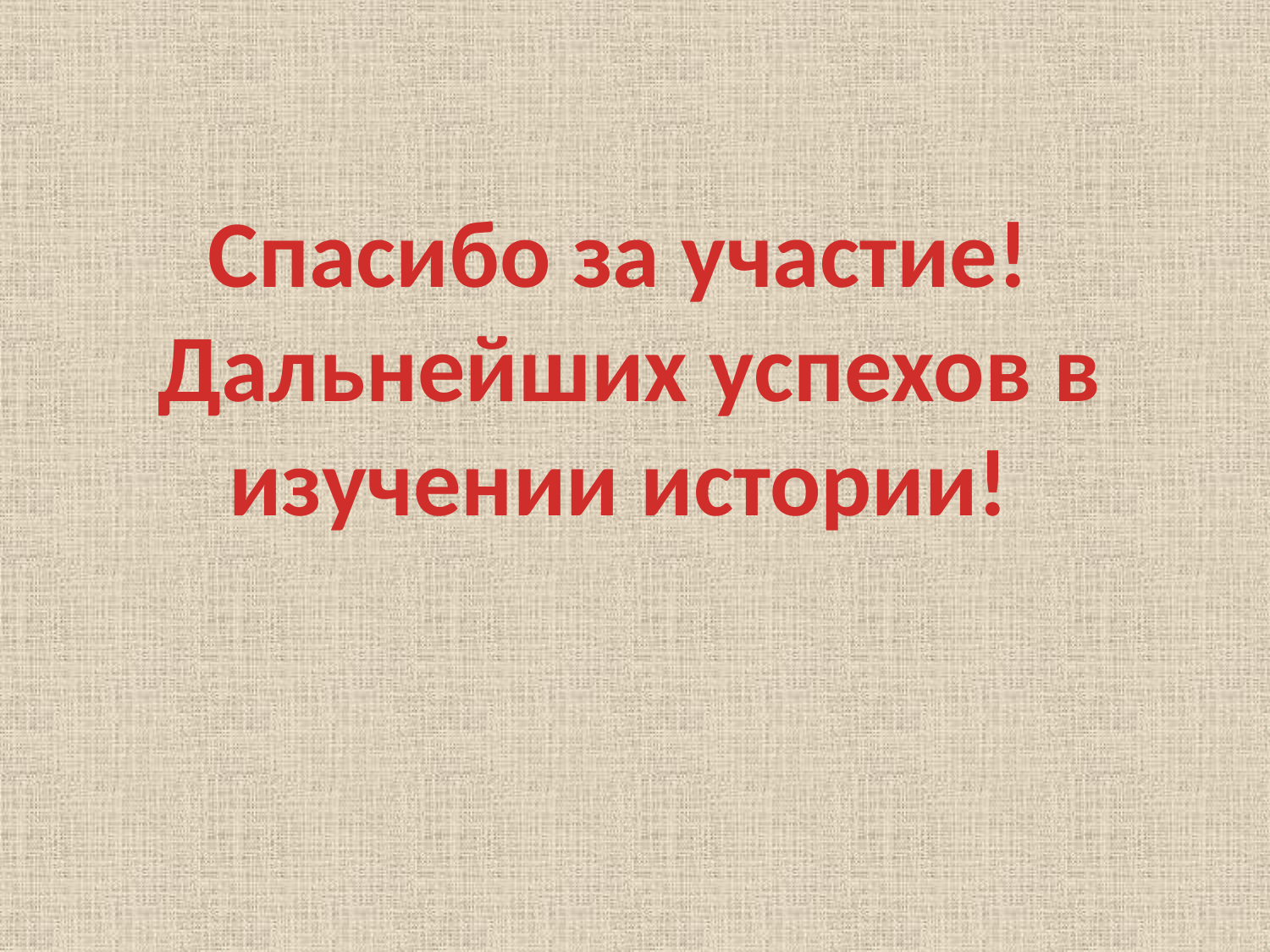

Спасибо за участие!
 Дальнейших успехов в изучении истории!